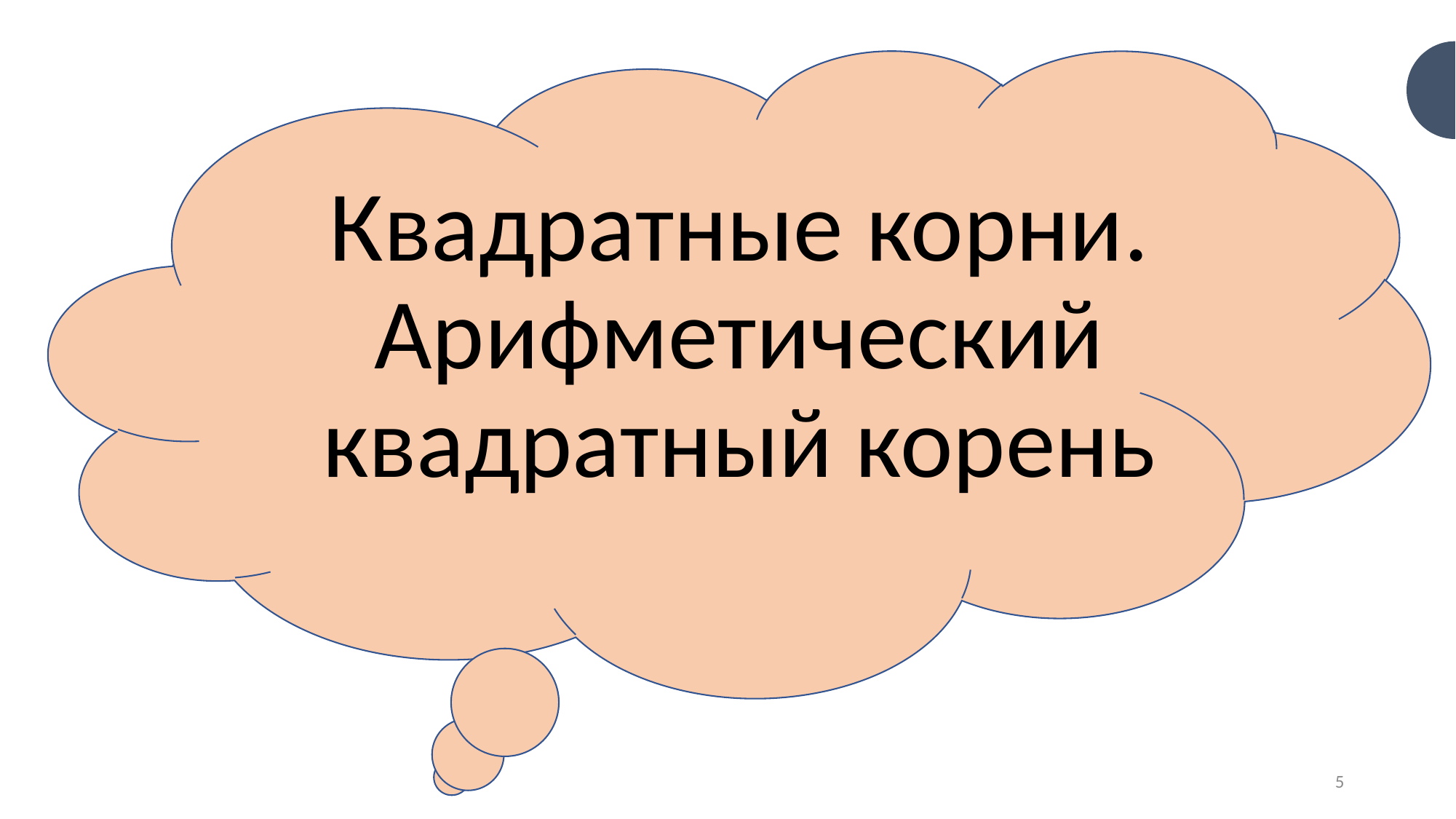

# Квадратные корни. Арифметический квадратный корень
5